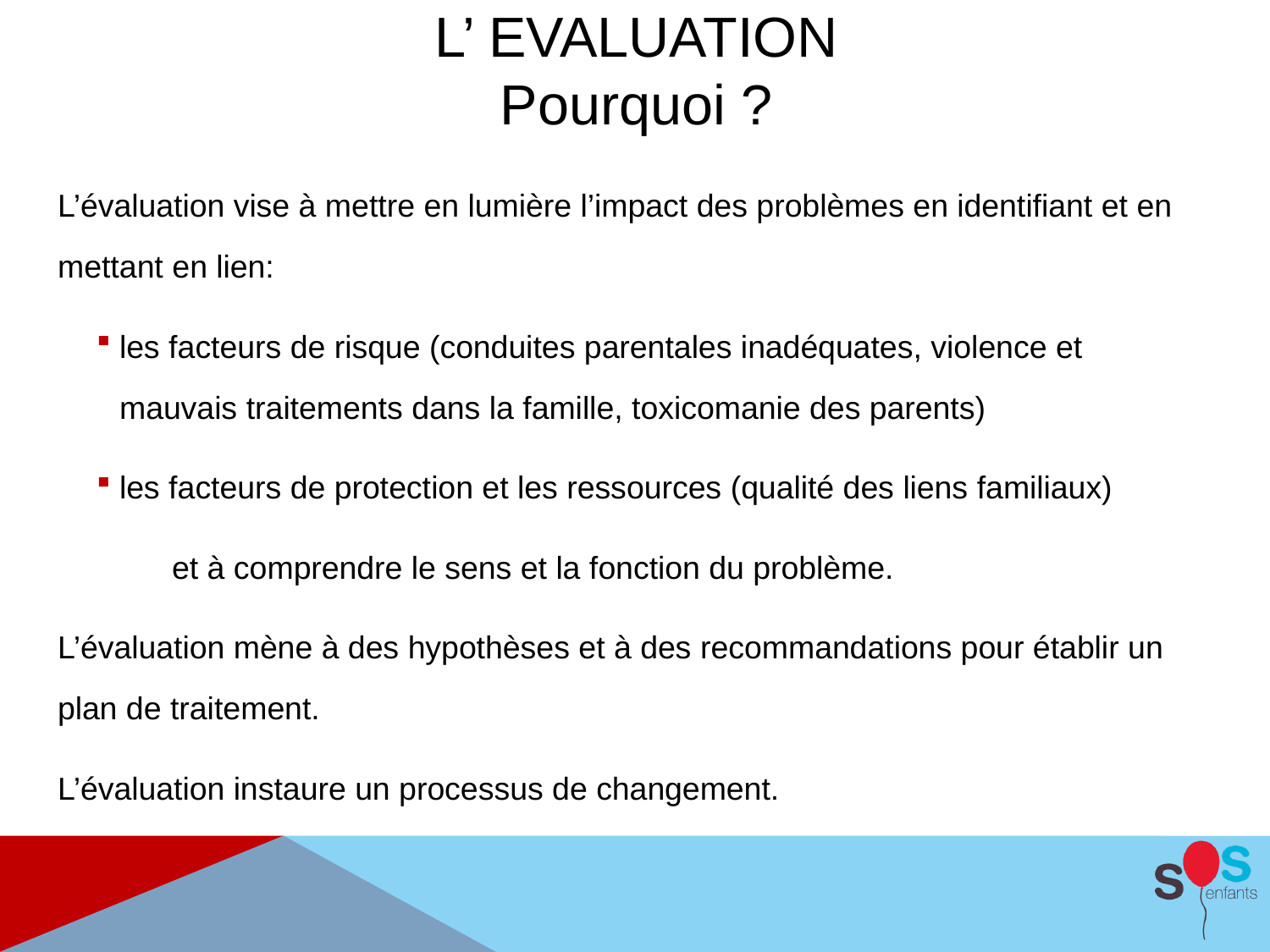

L’ EVALUATIOn
Pourquoi ?
L’évaluation vise à mettre en lumière l’impact des problèmes en identifiant et en mettant en lien:
les facteurs de risque (conduites parentales inadéquates, violence et mauvais traitements dans la famille, toxicomanie des parents)
les facteurs de protection et les ressources (qualité des liens familiaux)
	et à comprendre le sens et la fonction du problème.
L’évaluation mène à des hypothèses et à des recommandations pour établir un plan de traitement.
L’évaluation instaure un processus de changement.